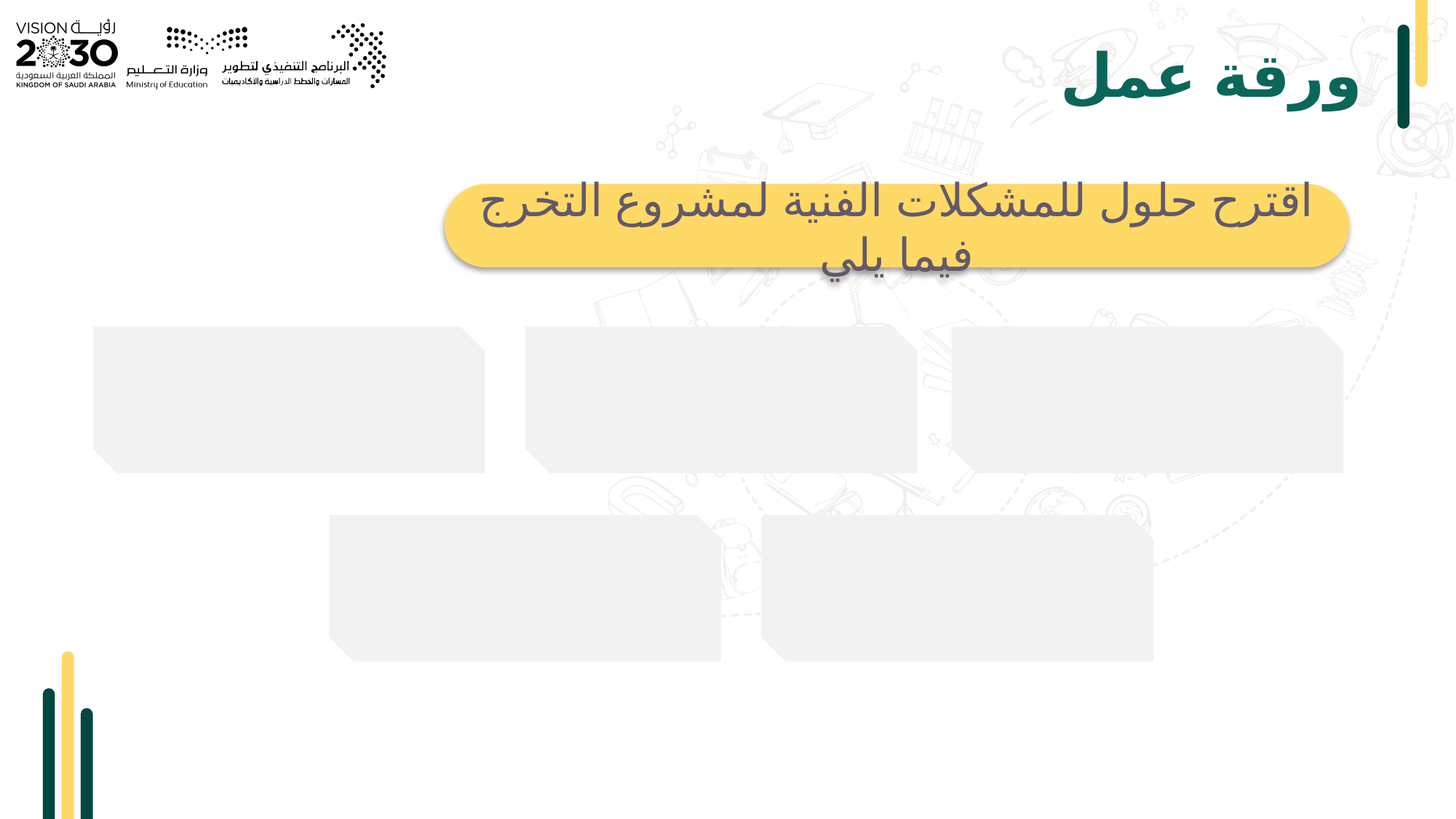

# ورقة عمل

اقترح حلول للمشكلات الفنية لمشروع التخرج فيما يلي